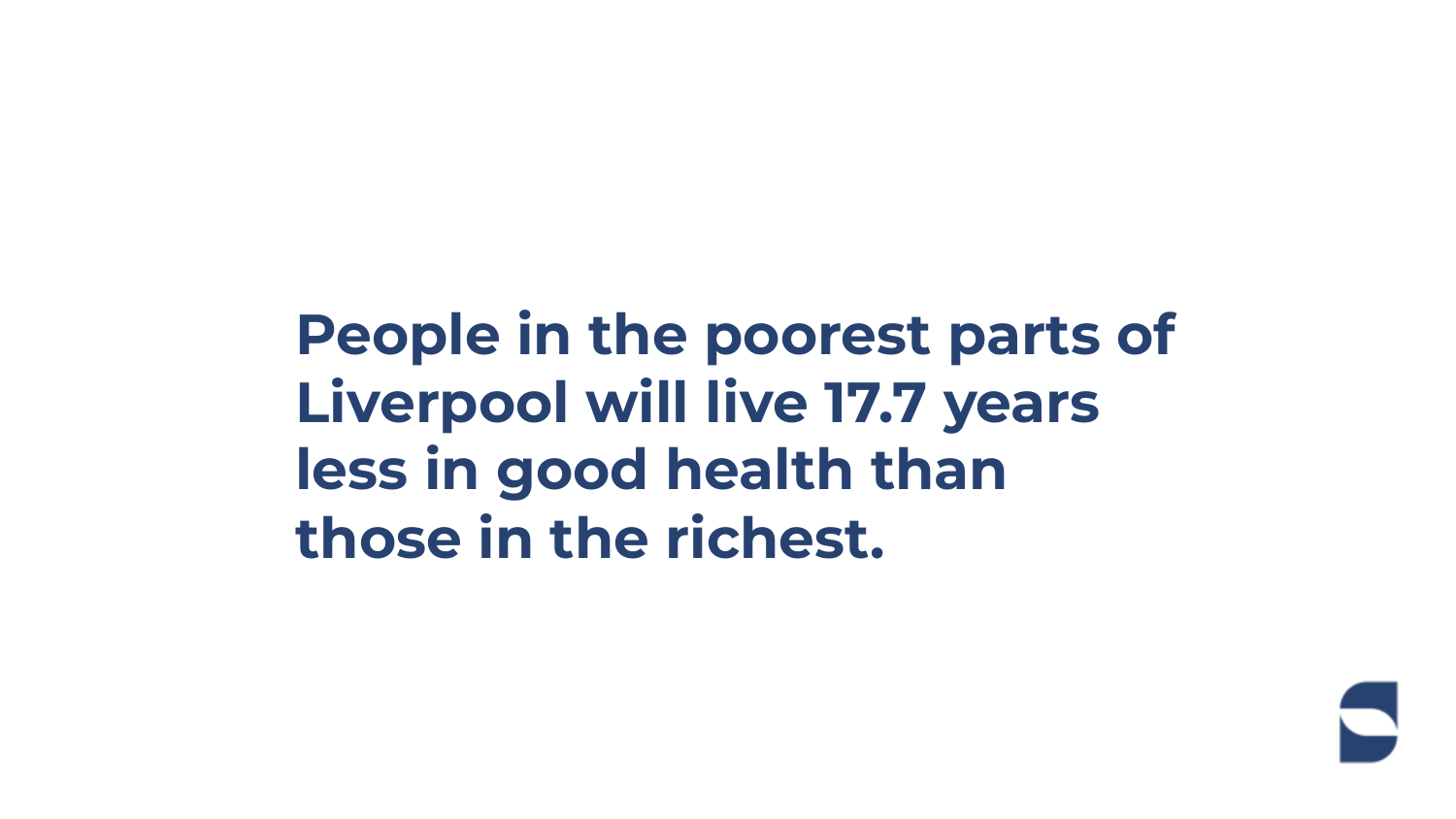

# People in the poorest parts of Liverpool will live 17.7 years less in good health than those in the richest.